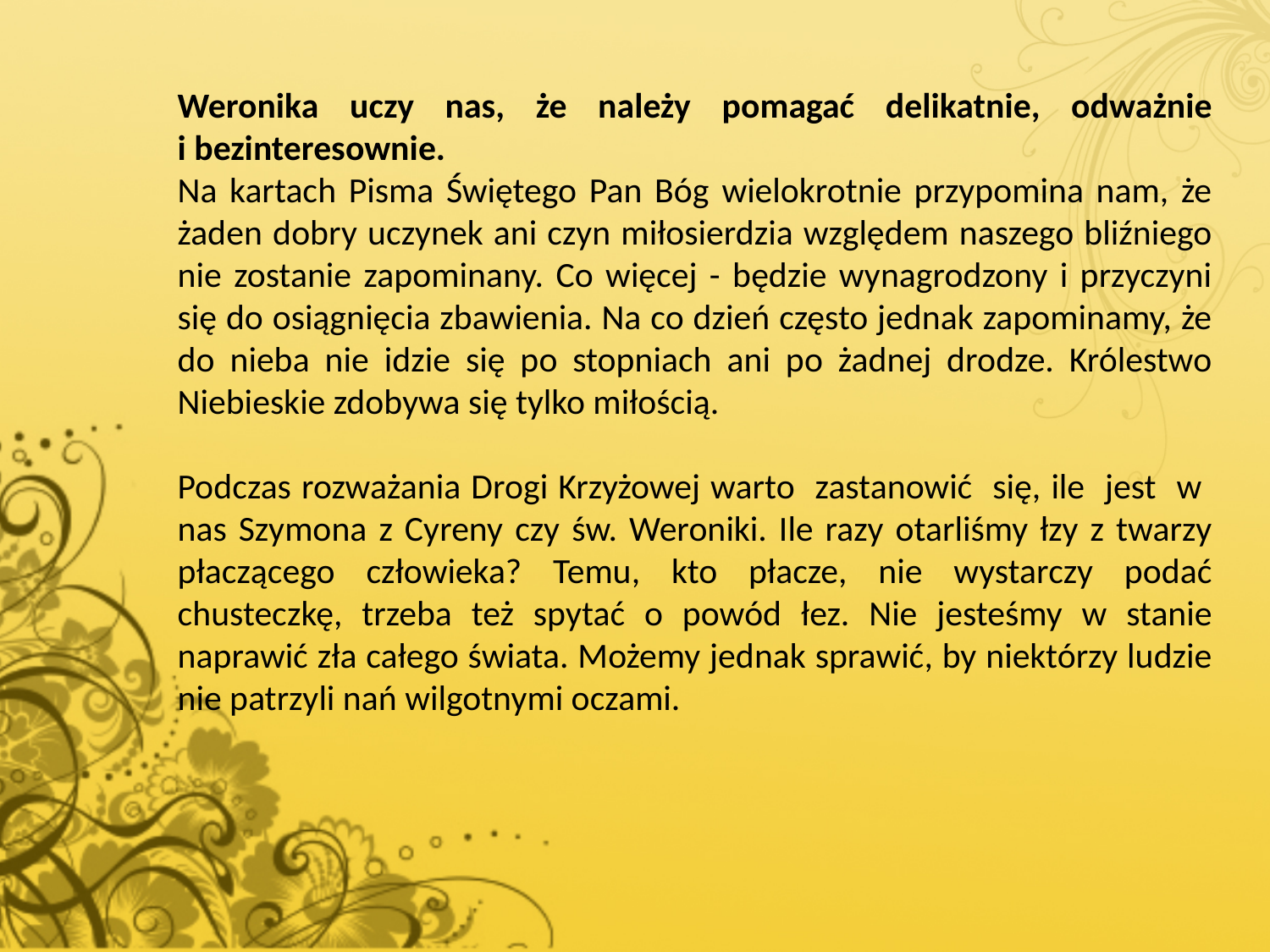

Weronika uczy nas, że należy pomagać delikatnie, odważnie
i bezinteresownie.
Na kartach Pisma Świętego Pan Bóg wielokrotnie przypomina nam, że żaden dobry uczynek ani czyn miłosierdzia względem naszego bliźniego nie zostanie zapominany. Co więcej - będzie wynagrodzony i przyczyni się do osiągnięcia zbawienia. Na co dzień często jednak zapominamy, że do nieba nie idzie się po stopniach ani po żadnej drodze. Królestwo Niebieskie zdobywa się tylko miłością.

Podczas rozważania Drogi Krzyżowej warto  zastanowić  się, ile  jest  w  nas Szymona z Cyreny czy św. Weroniki. Ile razy otarliśmy łzy z twarzy płaczącego człowieka? Temu, kto płacze, nie wystarczy podać chusteczkę, trzeba też spytać o powód łez. Nie jesteśmy w stanie naprawić zła całego świata. Możemy jednak sprawić, by niektórzy ludzie nie patrzyli nań wilgotnymi oczami.